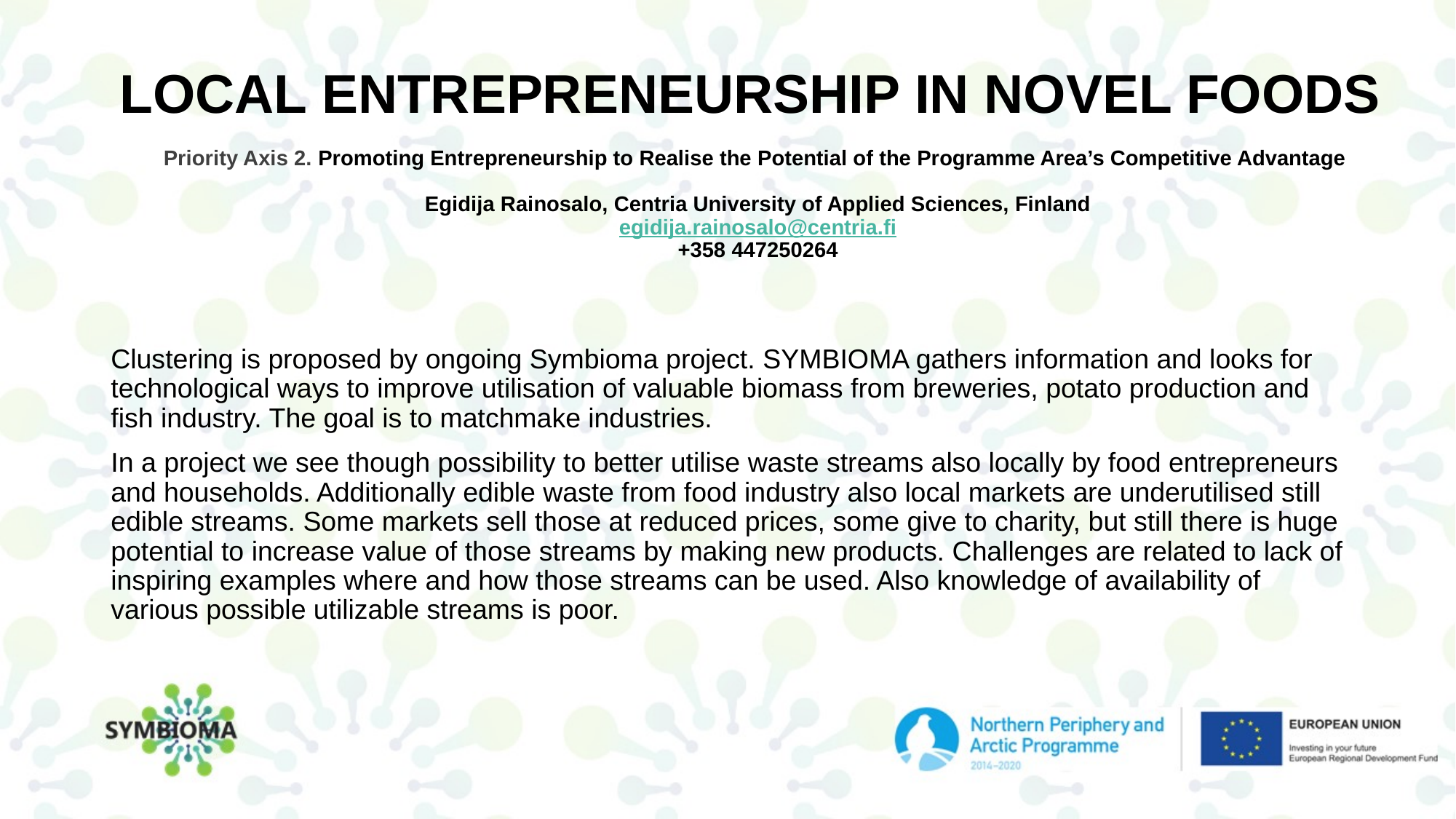

# LOCAL ENTREPRENEURSHIP IN NOVEL FOODS Priority Axis 2. Promoting Entrepreneurship to Realise the Potential of the Programme Area’s Competitive Advantage Egidija Rainosalo, Centria University of Applied Sciences, Finland egidija.rainosalo@centria.fi +358 447250264
Clustering is proposed by ongoing Symbioma project. SYMBIOMA gathers information and looks for technological ways to improve utilisation of valuable biomass from breweries, potato production and fish industry. The goal is to matchmake industries.
In a project we see though possibility to better utilise waste streams also locally by food entrepreneurs and households. Additionally edible waste from food industry also local markets are underutilised still edible streams. Some markets sell those at reduced prices, some give to charity, but still there is huge potential to increase value of those streams by making new products. Challenges are related to lack of inspiring examples where and how those streams can be used. Also knowledge of availability of various possible utilizable streams is poor.